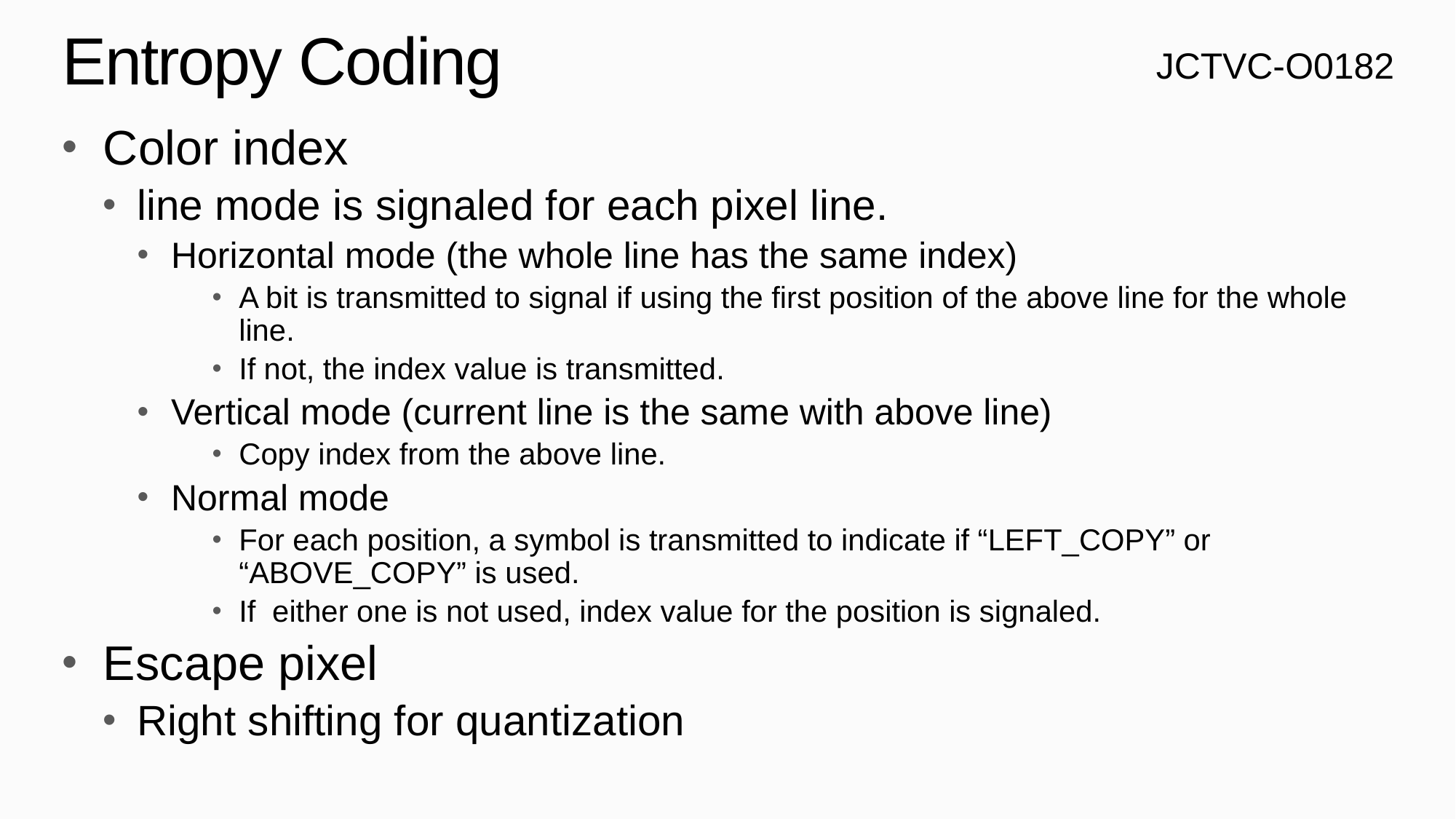

# Entropy Coding
Color index
line mode is signaled for each pixel line.
Horizontal mode (the whole line has the same index)
A bit is transmitted to signal if using the first position of the above line for the whole line.
If not, the index value is transmitted.
Vertical mode (current line is the same with above line)
Copy index from the above line.
Normal mode
For each position, a symbol is transmitted to indicate if “LEFT_COPY” or “ABOVE_COPY” is used.
If  either one is not used, index value for the position is signaled.
Escape pixel
Right shifting for quantization